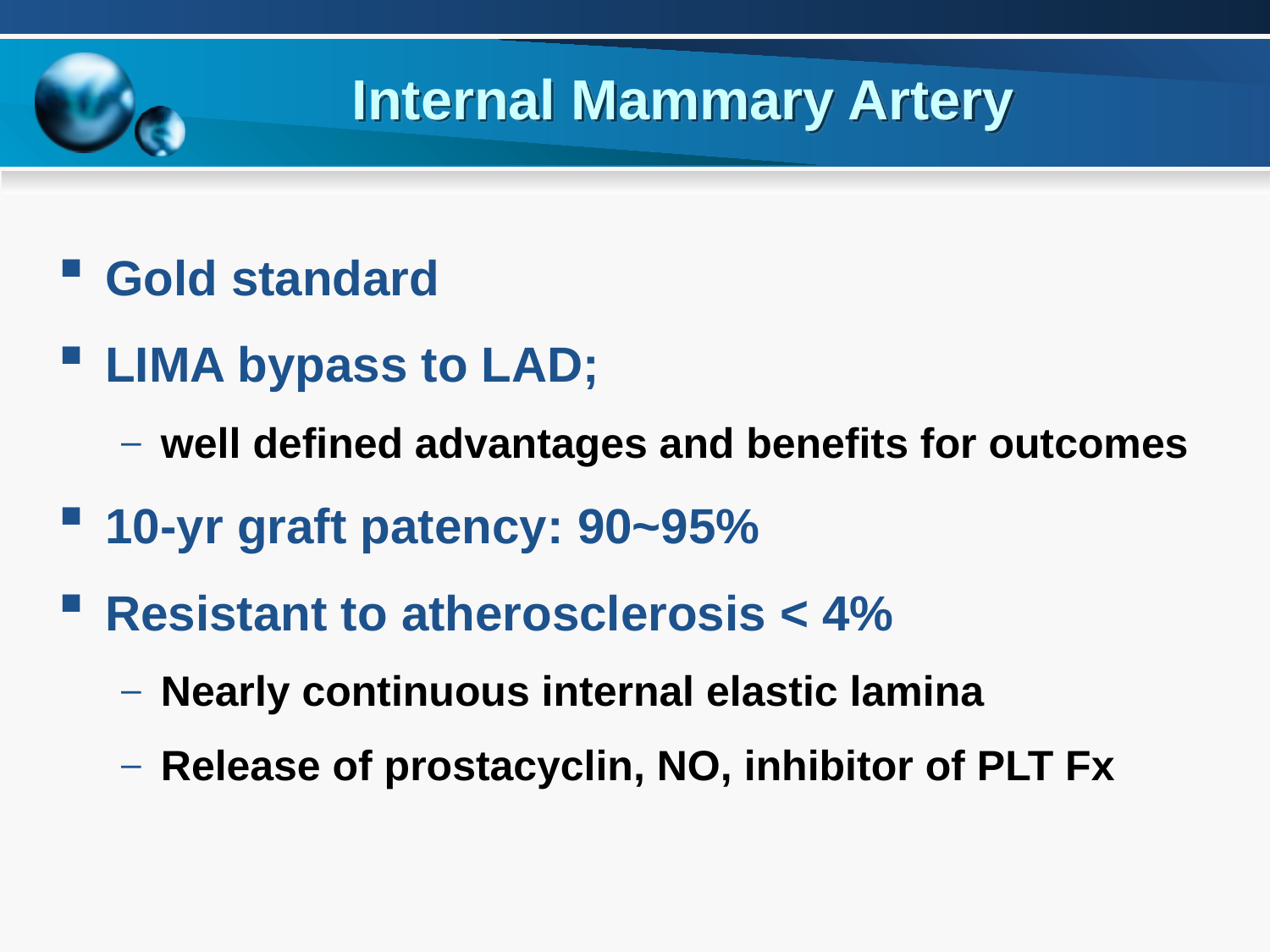

# Internal Mammary Artery
Gold standard
LIMA bypass to LAD;
well defined advantages and benefits for outcomes
10-yr graft patency: 90~95%
Resistant to atherosclerosis < 4%
Nearly continuous internal elastic lamina
Release of prostacyclin, NO, inhibitor of PLT Fx